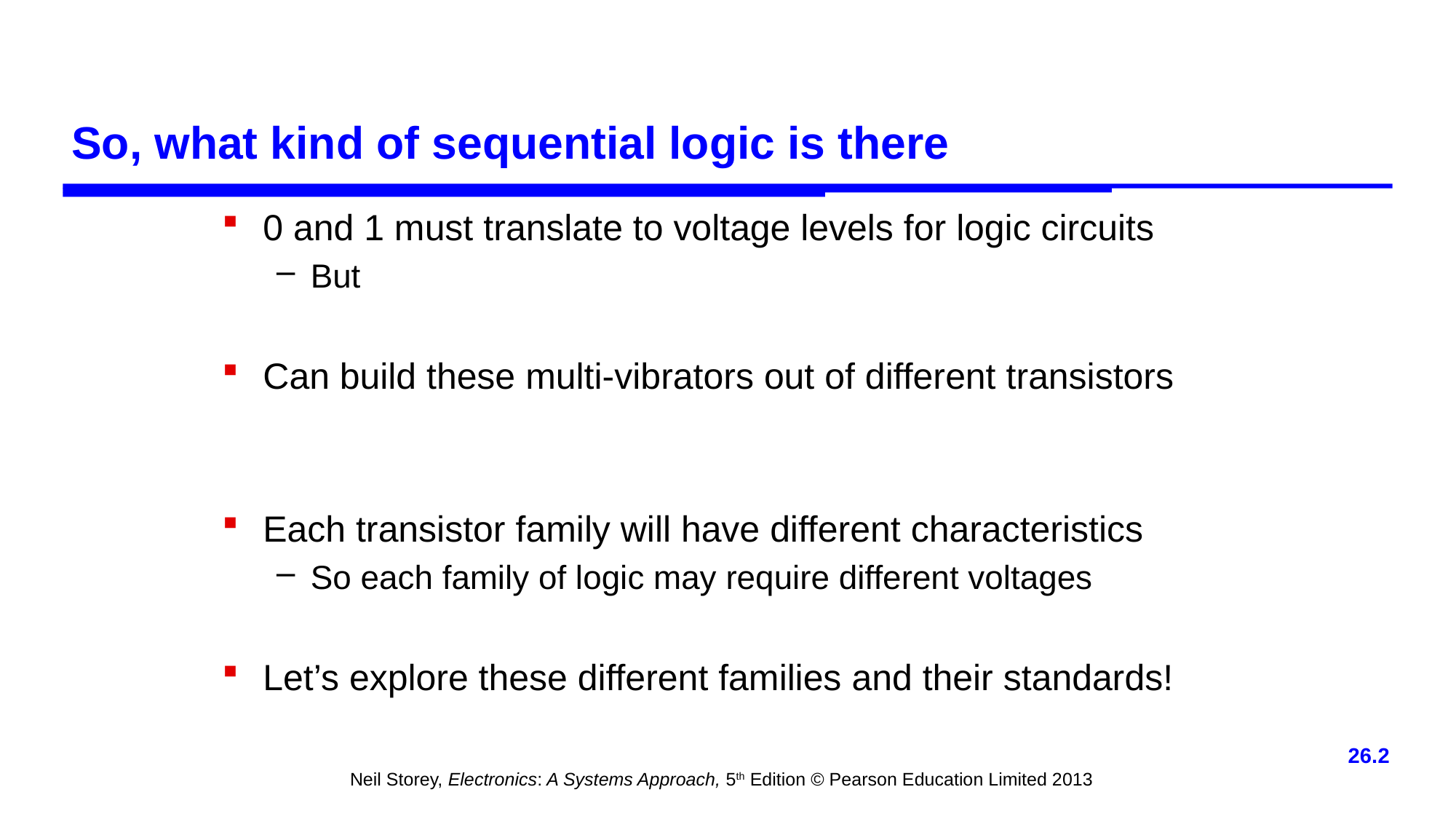

# So, what kind of sequential logic is there
0 and 1 must translate to voltage levels for logic circuits
But

Can build these multi-vibrators out of different transistors

Each transistor family will have different characteristics
So each family of logic may require different voltages

Let’s explore these different families and their standards!